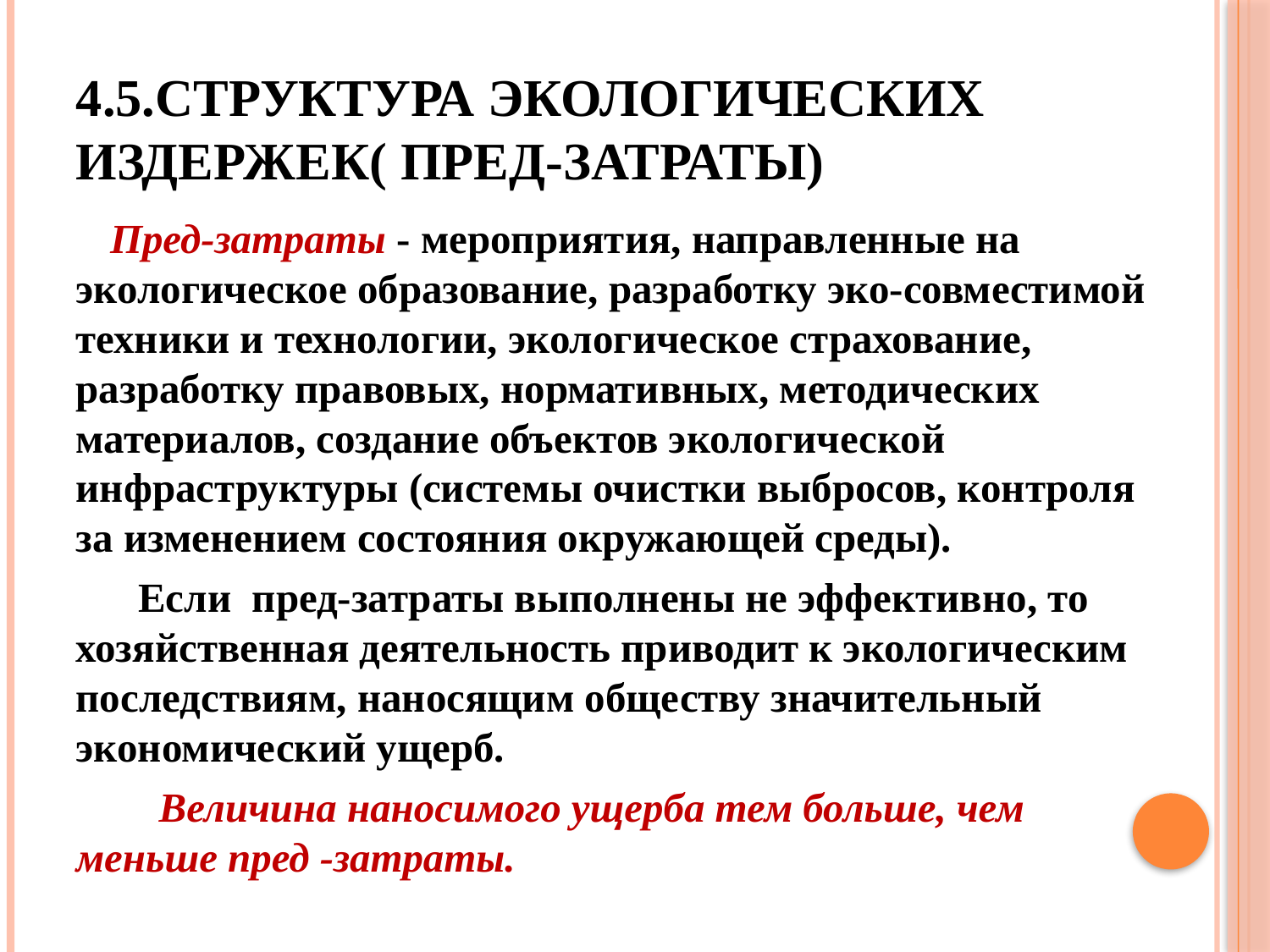

# 4.5.Структура экологических издержек( пред-затраты)
   Пред-затраты - мероприятия, направленные на экологическое образование, разработку эко-совместимой техники и технологии, экологическое страхование, разработку правовых, нормативных, методических материалов, создание объектов экологической инфраструктуры (системы очистки выбросов, контроля за изменением состояния окружающей среды).
      Если  пред-затраты выполнены не эффективно, то хозяйственная деятельность приводит к экологическим последствиям, наносящим обществу значительный экономический ущерб.
        Величина наносимого ущерба тем больше, чем меньше пред -затраты.